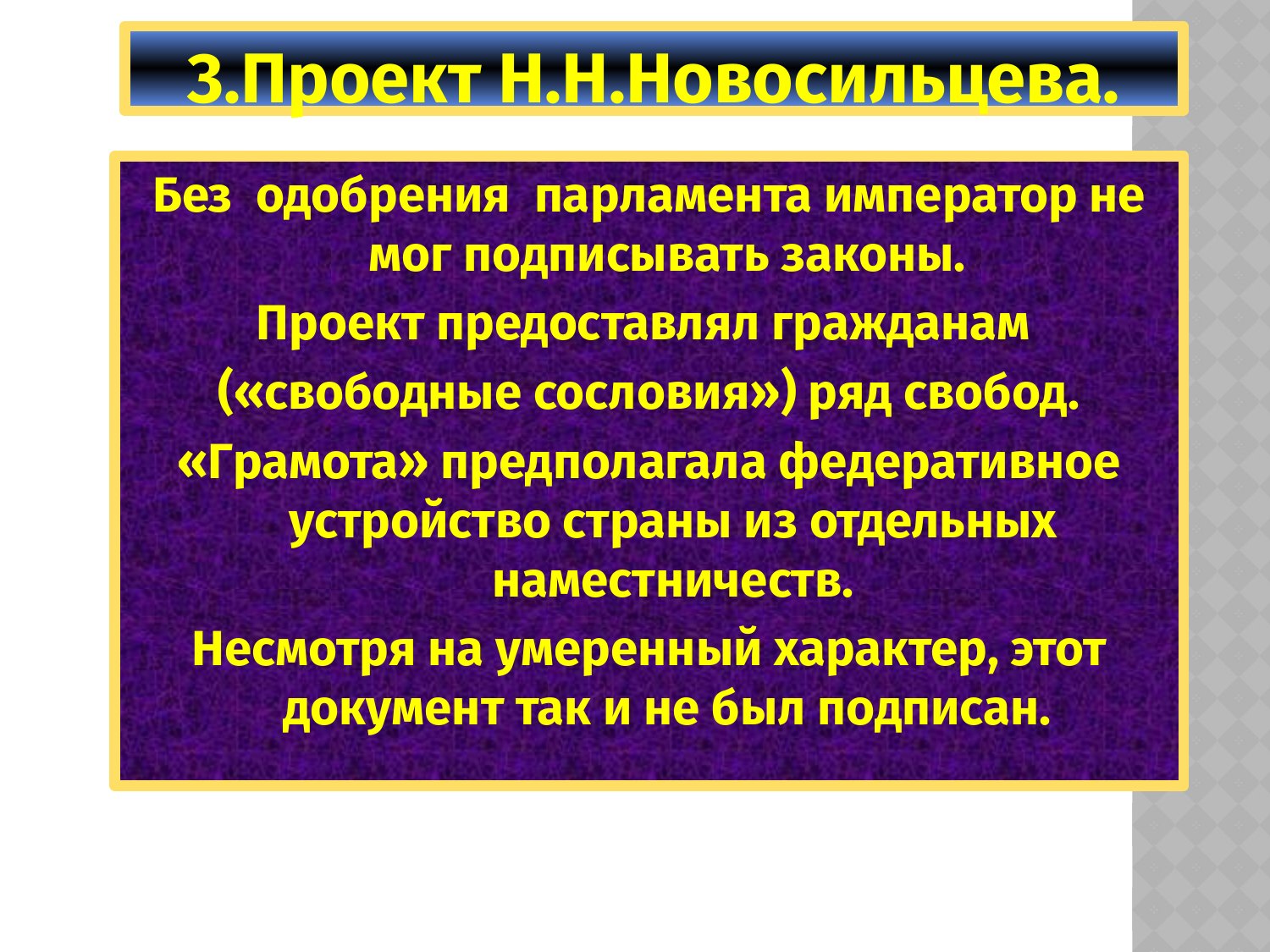

3.Проект Н.Н.Новосильцева.
Без  одобрения  парламента император не мог подписывать законы.
Проект предоставлял гражданам
(«свободные сословия») ряд свобод.
«Грамота» предполагала федеративное устройство страны из отдельных наместничеств.
Несмотря на умеренный характер, этот документ так и не был подписан.